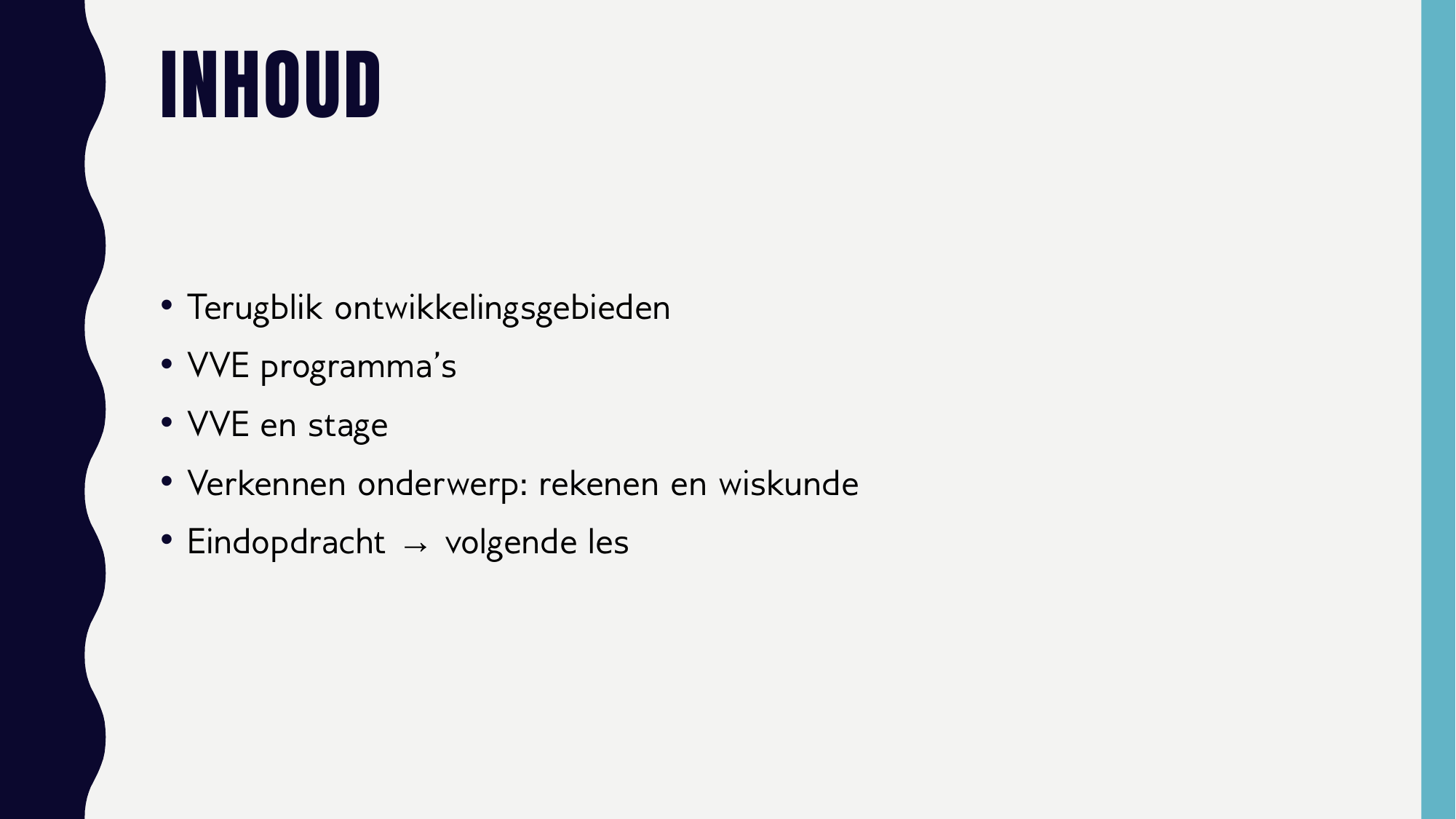

# inhoud
Terugblik ontwikkelingsgebieden
VVE programma’s
VVE en stage
Verkennen onderwerp: rekenen en wiskunde
Eindopdracht → volgende les